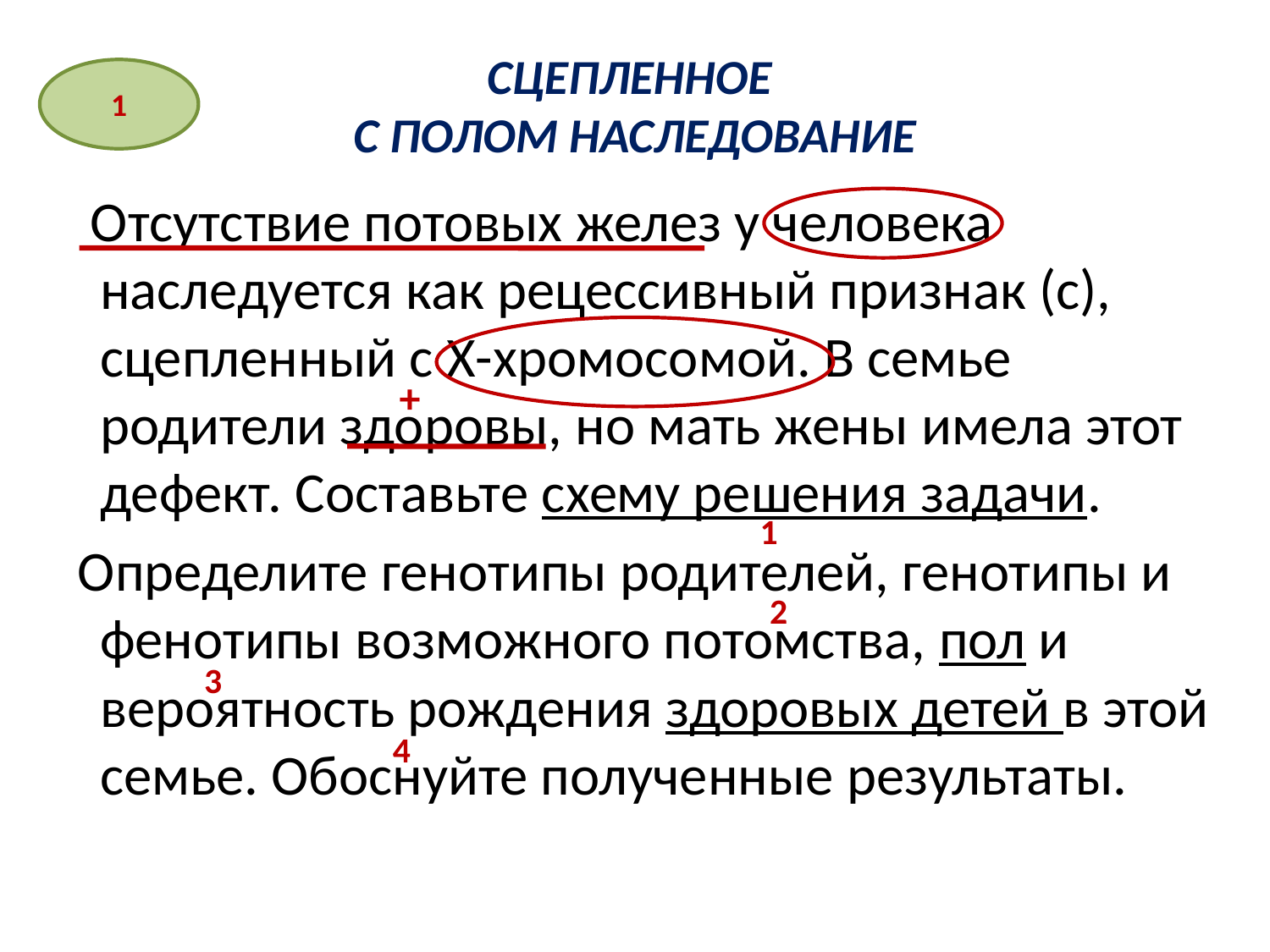

# СЦЕПЛЕННОЕ С ПОЛОМ НАСЛЕДОВАНИЕ
1
   Отсутствие потовых желез у человека наследуется как рецессивный признак (с), сцепленный с Х-хромосомой. В семье родители здоровы, но мать жены имела этот дефект. Составьте схему решения задачи.
  Определите генотипы родителей, генотипы и фенотипы возможного потомства, пол и вероятность рождения здоровых детей в этой семье. Обоснуйте полученные результаты.

+
1
2
3
4